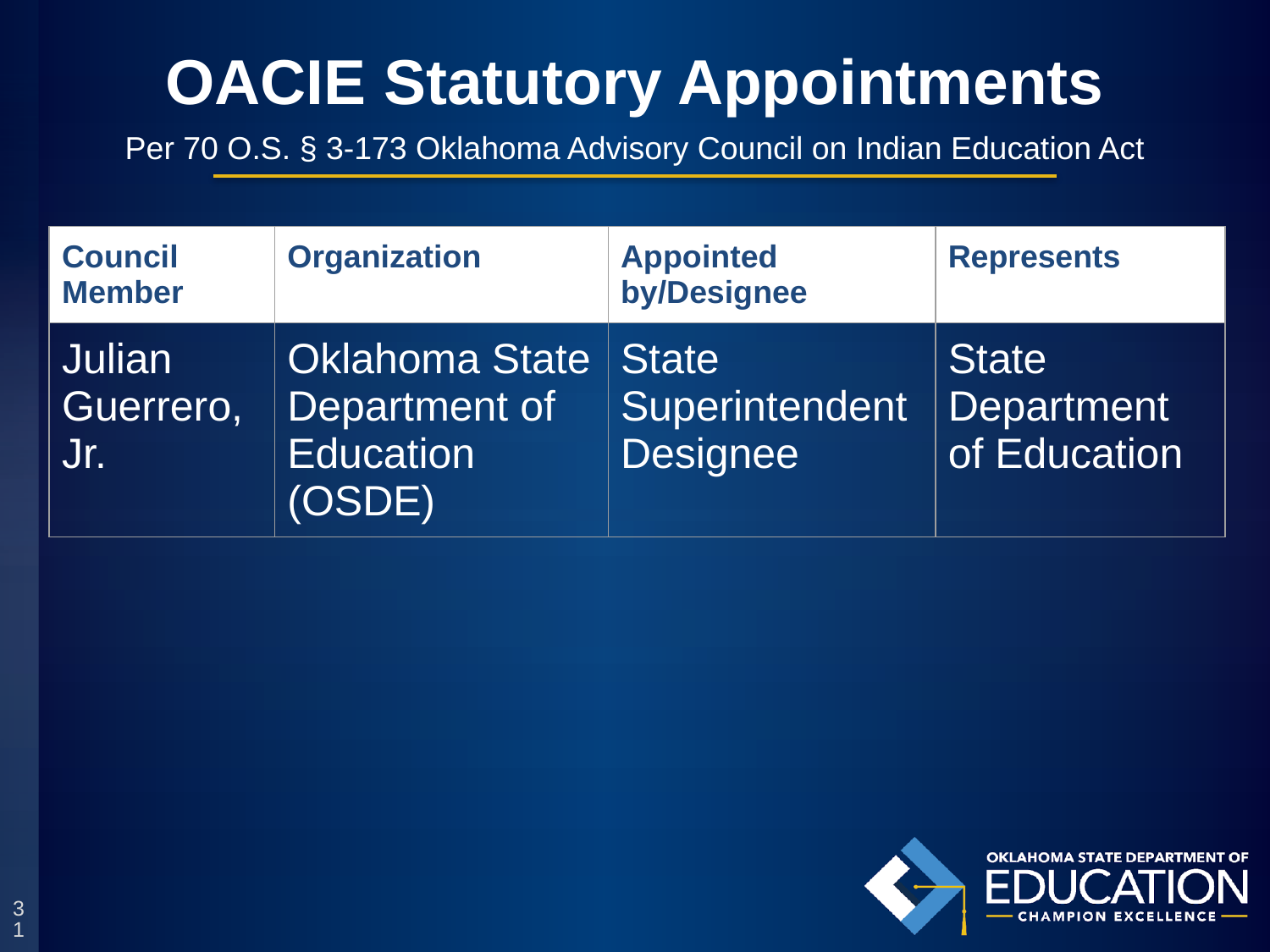

# OACIE Statutory Appointments
Per 70 O.S. § 3-173 Oklahoma Advisory Council on Indian Education Act
| Council Member | Organization | Appointed by/Designee | Represents |
| --- | --- | --- | --- |
| Julian Guerrero, Jr. | Oklahoma State Department of Education (OSDE) | State Superintendent Designee | State Department of Education |
31